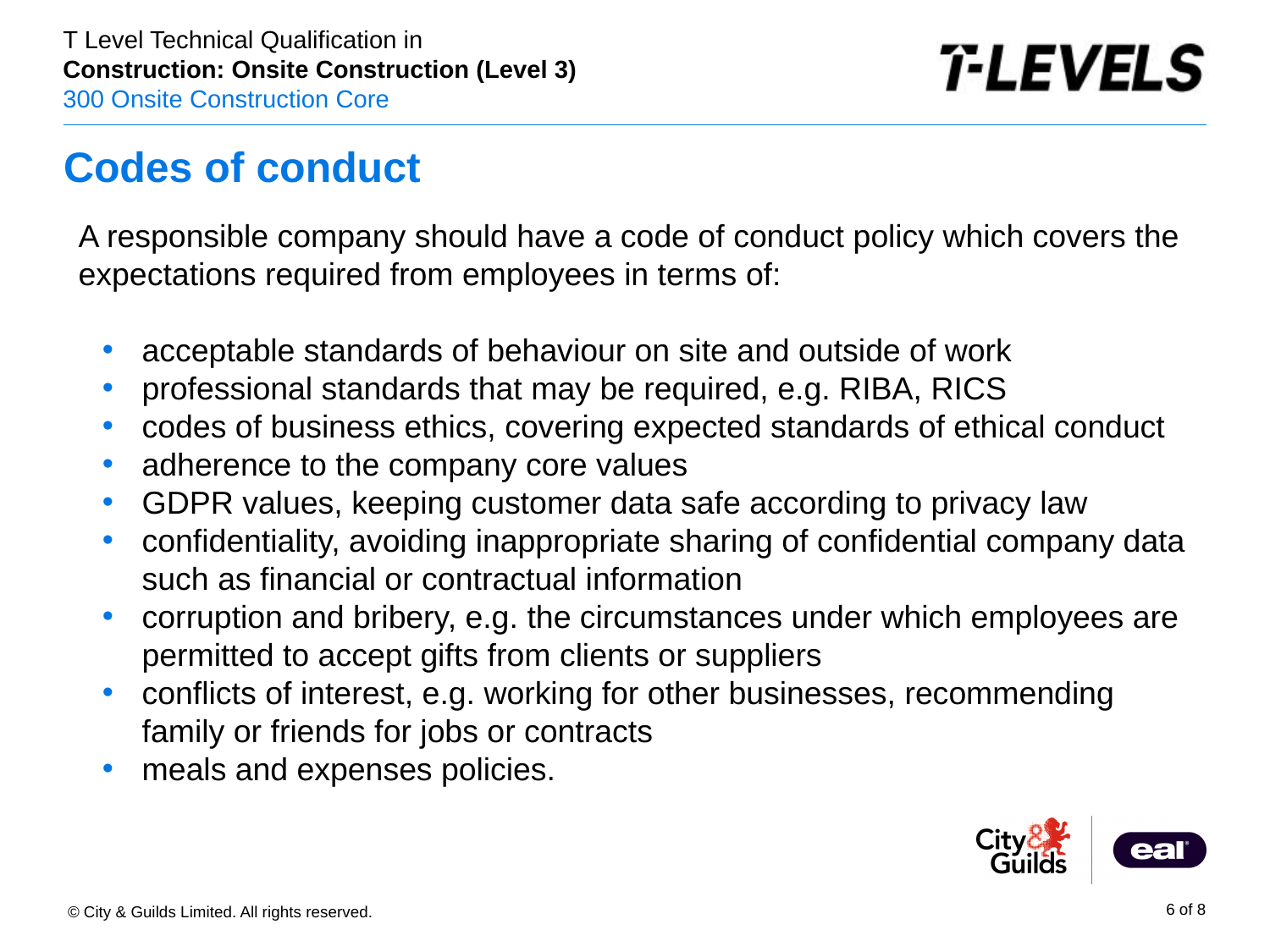

# Codes of conduct

PowerPoint presentation
A responsible company should have a code of conduct policy which covers the expectations required from employees in terms of:

acceptable standards of behaviour on site and outside of work
professional standards that may be required, e.g. RIBA, RICS
codes of business ethics, covering expected standards of ethical conduct
adherence to the company core values
GDPR values, keeping customer data safe according to privacy law
confidentiality, avoiding inappropriate sharing of confidential company data such as financial or contractual information
corruption and bribery, e.g. the circumstances under which employees are permitted to accept gifts from clients or suppliers
conflicts of interest, e.g. working for other businesses, recommending family or friends for jobs or contracts
meals and expenses policies.